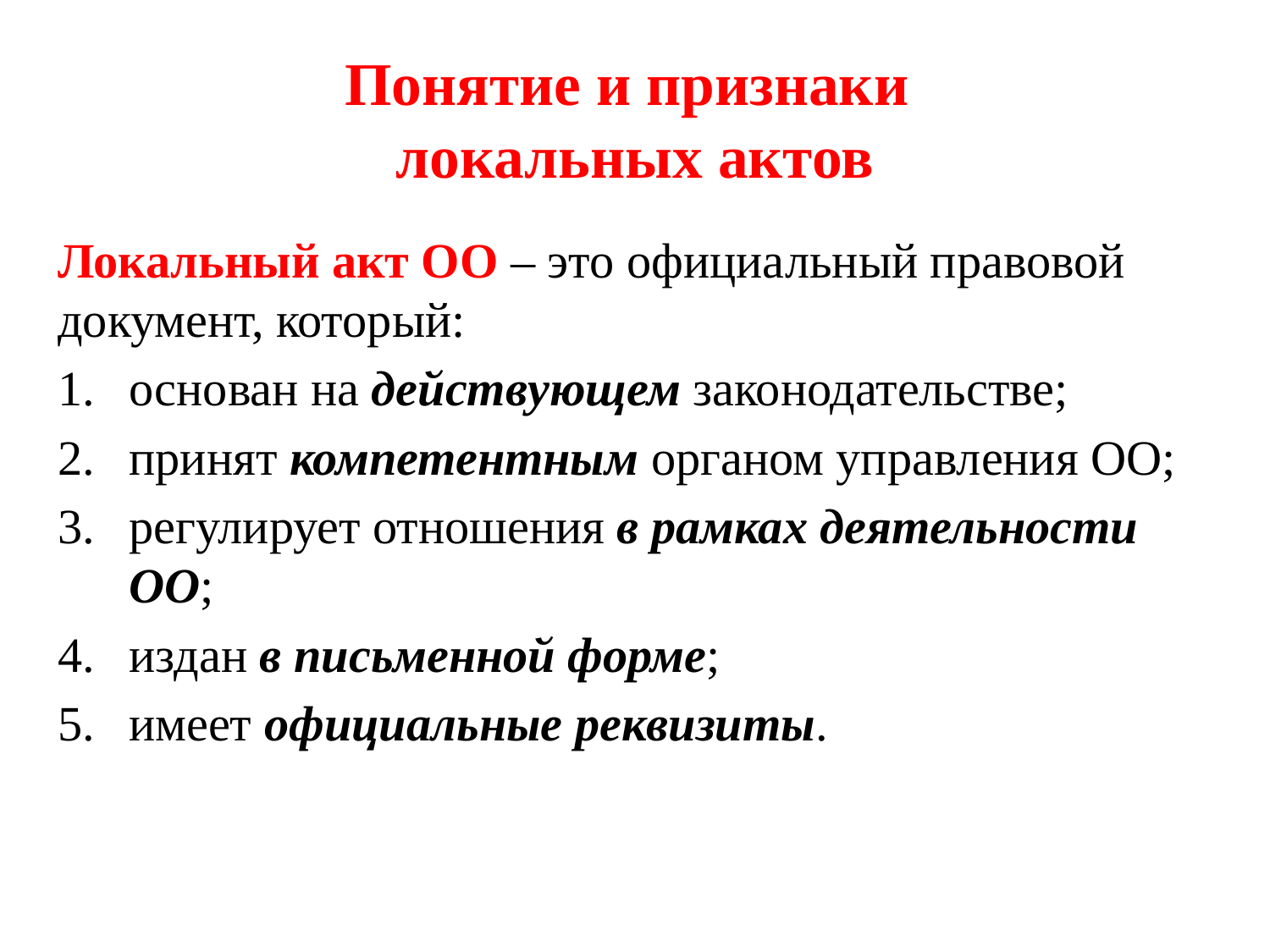

# Понятие и признаки локальных актов
Локальный акт ОО – это официальный правовой документ, который:
основан на действующем законодательстве;
принят компетентным органом управления ОО;
регулирует отношения в рамках деятельности ОО;
издан в письменной форме;
имеет официальные реквизиты.